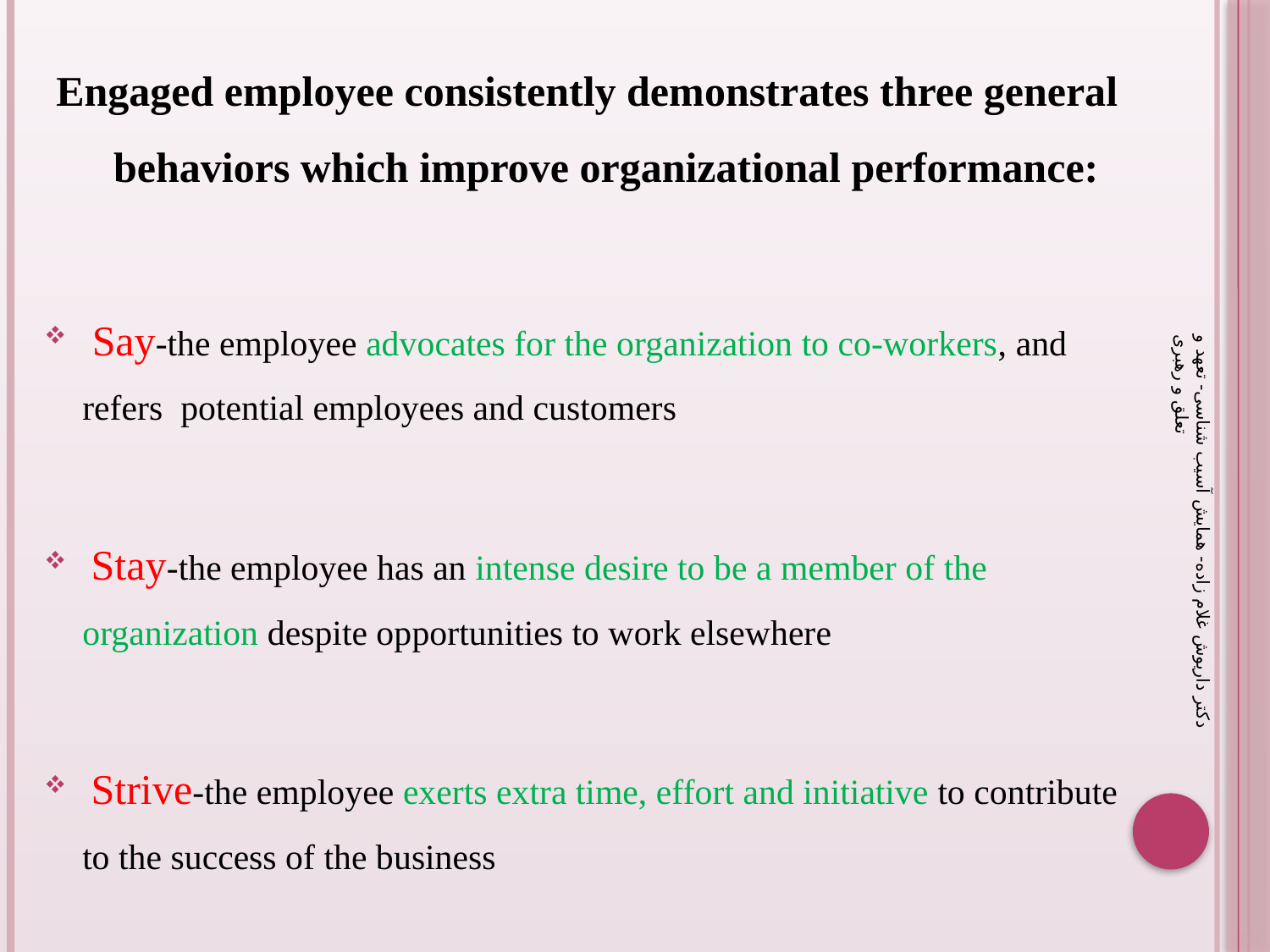

Engaged employee consistently demonstrates three general behaviors which improve organizational performance:

 Say-the employee advocates for the organization to co-workers, and refers  potential employees and customers

 Stay-the employee has an intense desire to be a member of the organization despite opportunities to work elsewhere

 Strive-the employee exerts extra time, effort and initiative to contribute to the success of the business
دکتر داریوش غلام زاده- همایش آسیب شناسی- تعهد و تعلق و رهبری